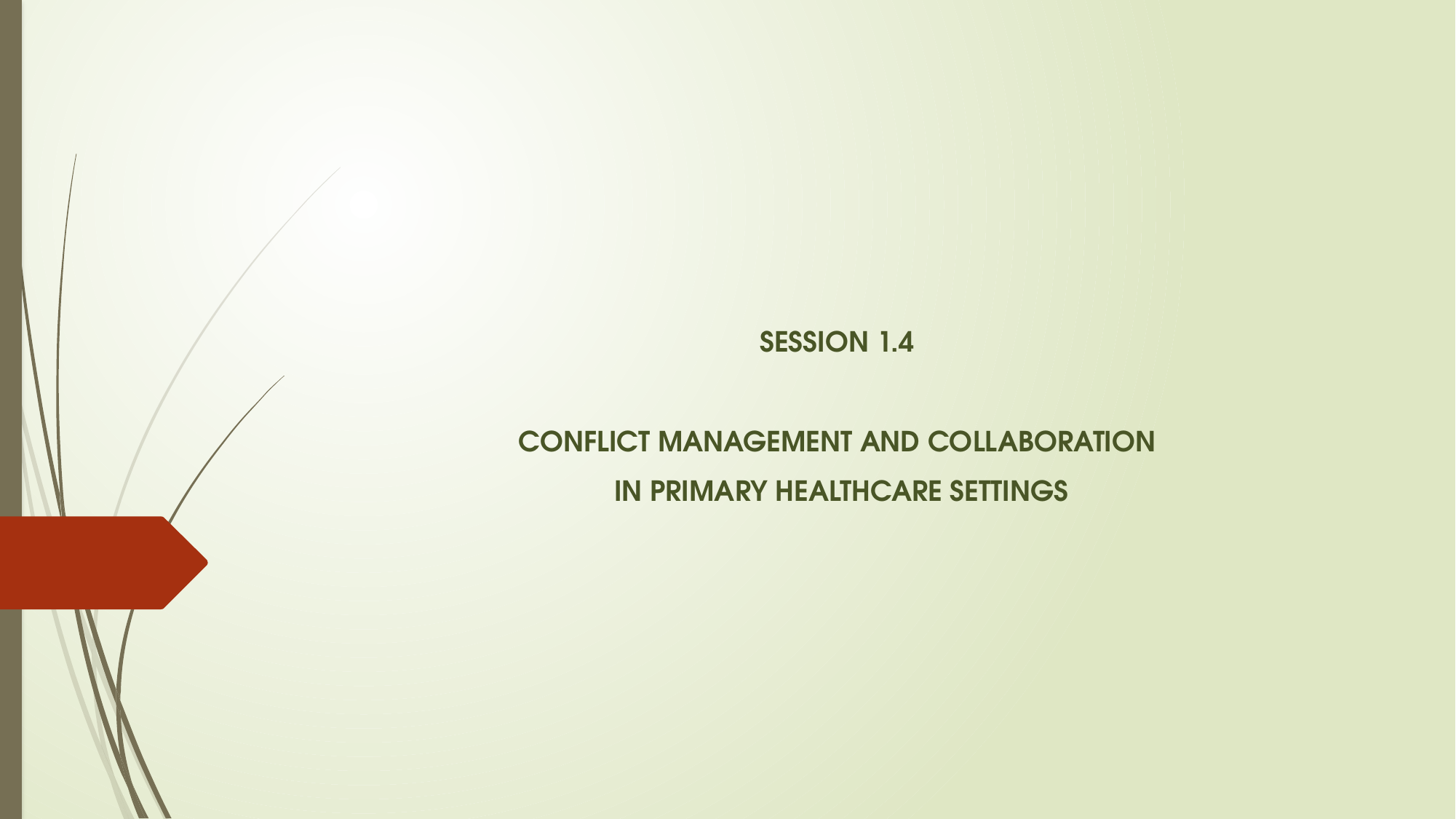

# SESSION 1.4 CONFLICT MANAGEMENT AND COLLABORATION IN PRIMARY HEALTHCARE SETTINGS